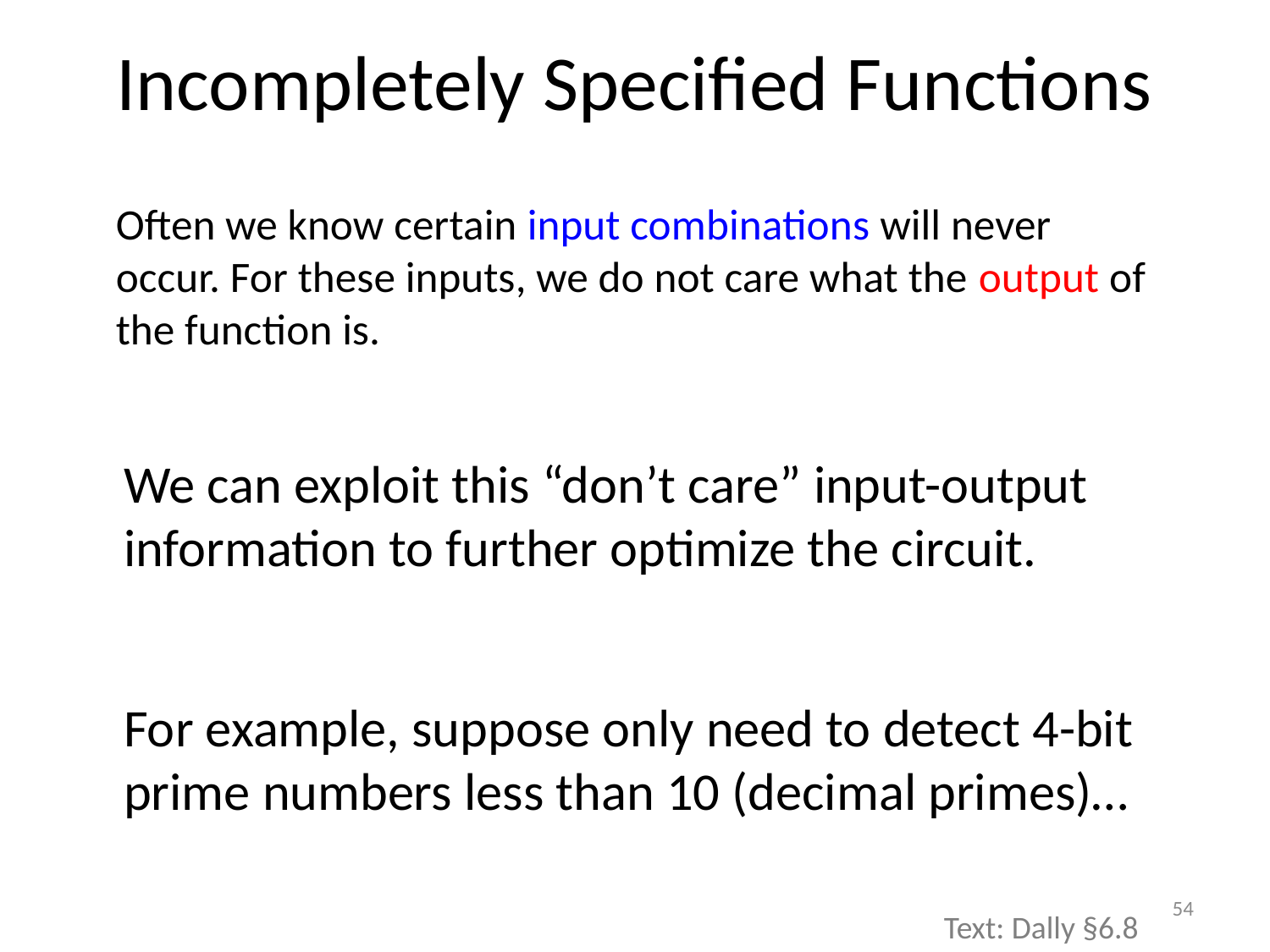

# Incompletely Specified Functions
	Often we know certain input combinations will never occur. For these inputs, we do not care what the output of the function is.
	We can exploit this “don’t care” input-output information to further optimize the circuit.
	For example, suppose only need to detect 4-bit prime numbers less than 10 (decimal primes)…
54
Text: Dally §6.8